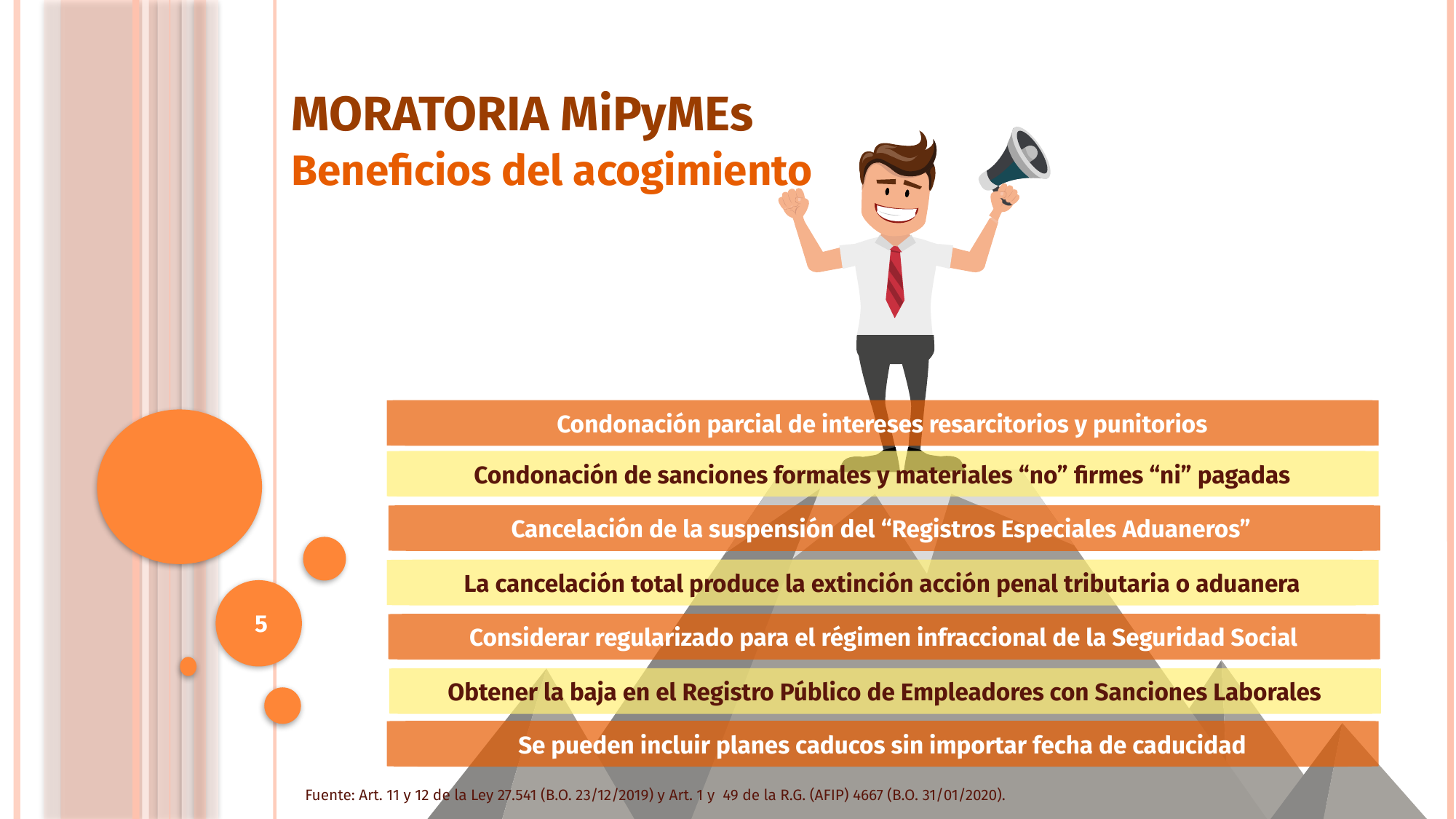

MORATORIA MiPyMEs
Beneficios del acogimiento

Condonación parcial de intereses resarcitorios y punitorios
Condonación de sanciones formales y materiales “no” firmes “ni” pagadas
Cancelación de la suspensión del “Registros Especiales Aduaneros”
La cancelación total produce la extinción acción penal tributaria o aduanera
5
Considerar regularizado para el régimen infraccional de la Seguridad Social
Obtener la baja en el Registro Público de Empleadores con Sanciones Laborales
Se pueden incluir planes caducos sin importar fecha de caducidad
Fuente: Art. 11 y 12 de la Ley 27.541 (B.O. 23/12/2019) y Art. 1 y  49 de la R.G. (AFIP) 4667 (B.O. 31/01/2020).